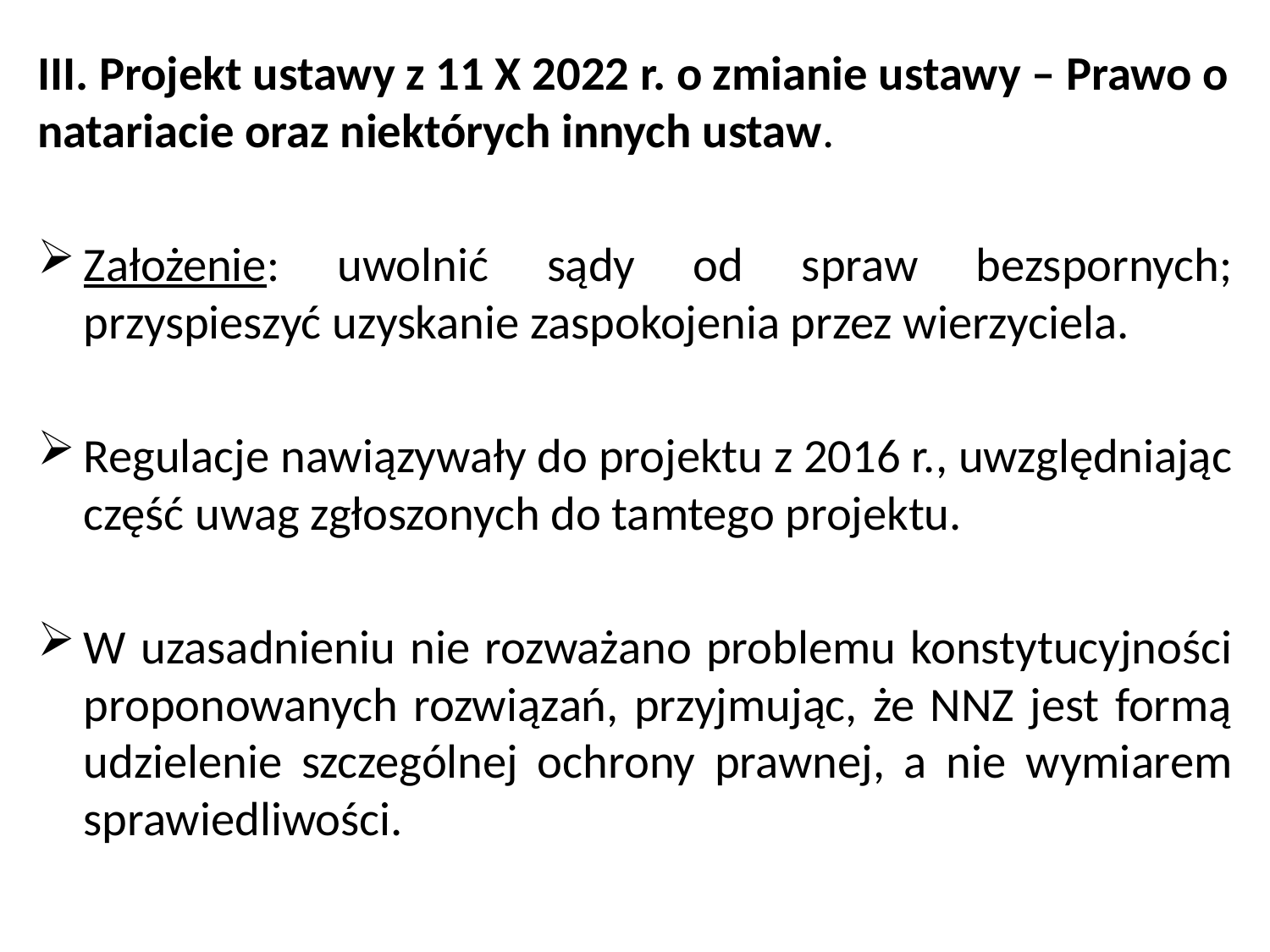

III. Projekt ustawy z 11 X 2022 r. o zmianie ustawy – Prawo o natariacie oraz niektórych innych ustaw.

Założenie: uwolnić sądy od spraw bezspornych; przyspieszyć uzyskanie zaspokojenia przez wierzyciela.

Regulacje nawiązywały do projektu z 2016 r., uwzględniając część uwag zgłoszonych do tamtego projektu.

W uzasadnieniu nie rozważano problemu konstytucyjności proponowanych rozwiązań, przyjmując, że NNZ jest formą udzielenie szczególnej ochrony prawnej, a nie wymiarem sprawiedliwości.